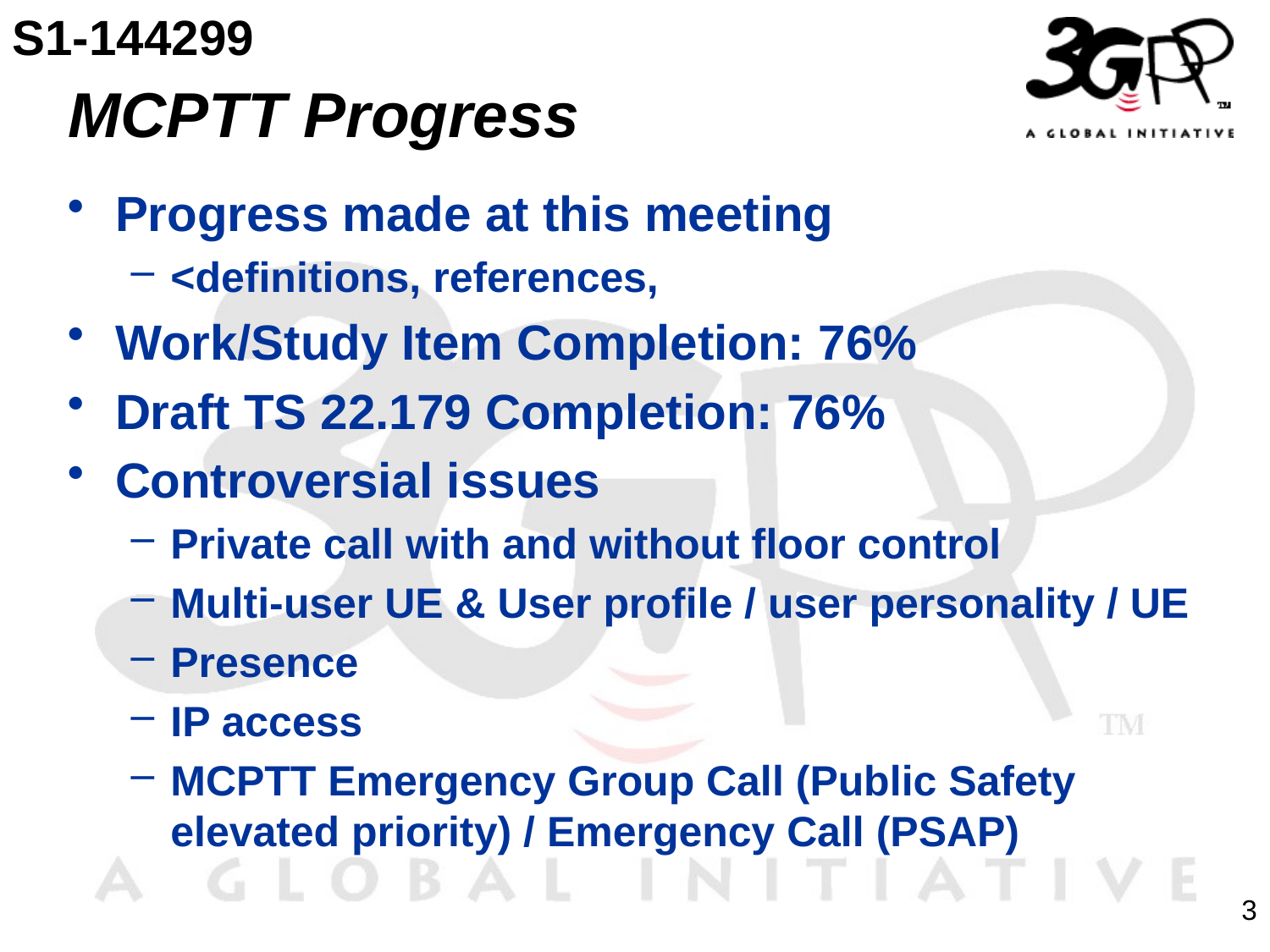

S1-144299
# MCPTT Progress
Progress made at this meeting
<definitions, references,
Work/Study Item Completion: 76%
Draft TS 22.179 Completion: 76%
Controversial issues
Private call with and without floor control
Multi-user UE & User profile / user personality / UE
Presence
IP access
MCPTT Emergency Group Call (Public Safety elevated priority) / Emergency Call (PSAP)
3